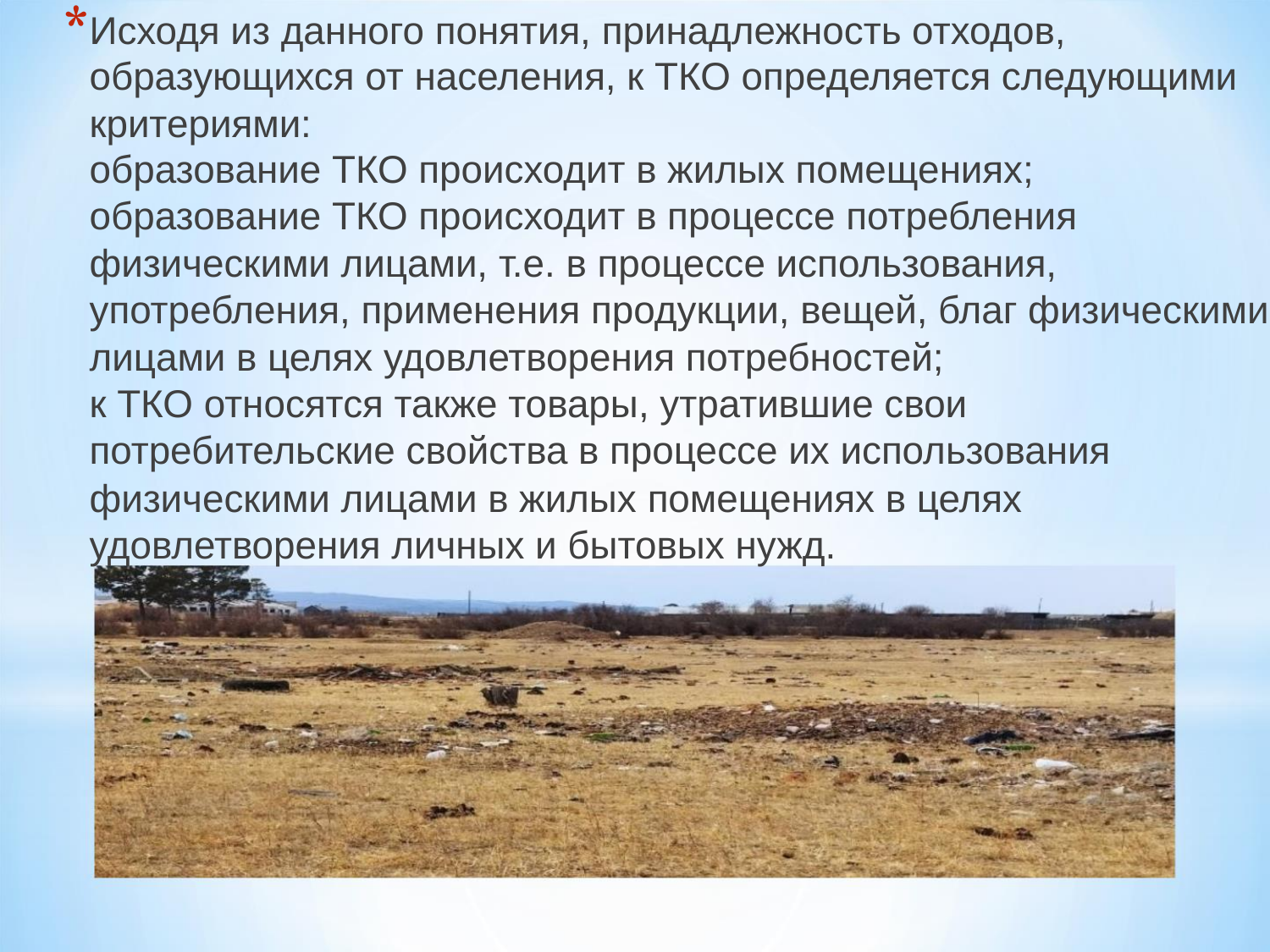

*Исходя из данного понятия, принадлежность отходов,
образующихся от населения, к ТКО определяется следующими
критериями:
образование ТКО происходит в жилых помещениях;
образование ТКО происходит в процессе потребления
физическими лицами, т.е. в процессе использования,
употребления, применения продукции, вещей, благ физическими
лицами в целях удовлетворения потребностей;
к ТКО относятся также товары, утратившие свои
потребительские свойства в процессе их использования
физическими лицами в жилых помещениях в целях
удовлетворения личных и бытовых нужд.